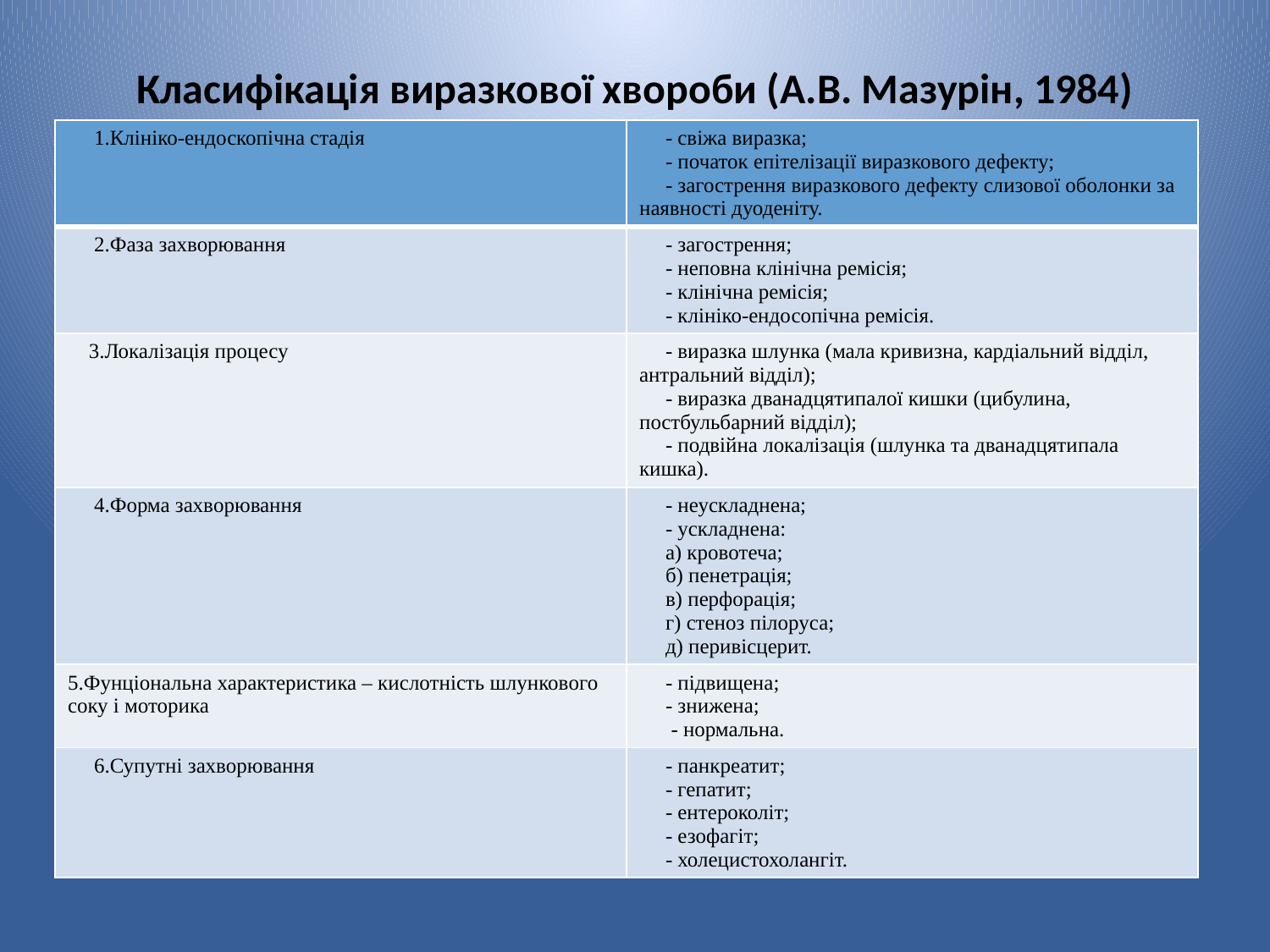

# Класифiкацiя виразкової хвороби (А.В. Мазурiн, 1984)
| 1.Клiнiко-ендоскопiчна стадiя | - свiжа виразка;      - початок епiтелiзацiї виразкового дефекту;      - загострення виразкового дефекту слизової оболонки за наявностi дуоденiту. |
| --- | --- |
| 2.Фаза захворювання | - загострення;      - неповна клiнiчна ремiсiя;      - клiнiчна ремiсiя;      - клiнiко-ендосопiчна ремiсiя. |
| 3.Локалiзацiя процесу | - виразка шлунка (мала кривизна, кардiальний вiддiл, антральний вiддiл);      - виразка дванадцятипалої кишки (цибулина, постбульбарний вiддiл);      - подвiйна локалiзацiя (шлунка та дванадцятипала кишка). |
| 4.Форма захворювання | - неускладнена;      - ускладнена:      а) кровотеча;      б) пенетрацiя;      в) перфорацiя;      г) стеноз пiлоруса;      д) перивiсцерит. |
| 5.Фунцiональна характеристика – кислотнiсть шлункового соку i моторика | - пiдвищена;      - знижена;       - нормальна. |
| 6.Супутнi захворювання | - панкреатит;      - гепатит;      - ентероколiт;      - езофагiт;      - холецистохолангiт. |